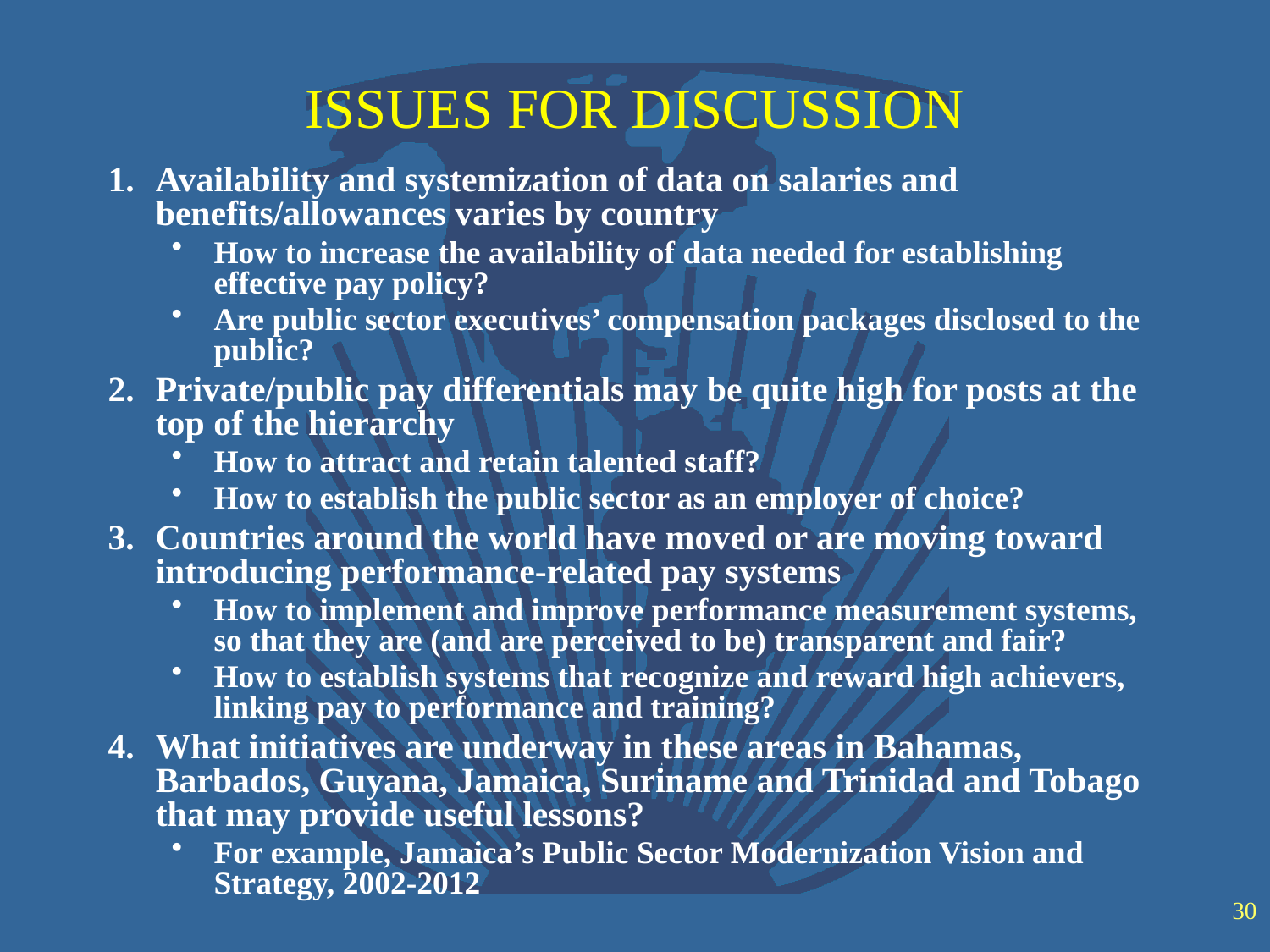

# ISSUES FOR DISCUSSION
Availability and systemization of data on salaries and benefits/allowances varies by country
How to increase the availability of data needed for establishing effective pay policy?
Are public sector executives’ compensation packages disclosed to the public?
Private/public pay differentials may be quite high for posts at the top of the hierarchy
How to attract and retain talented staff?
How to establish the public sector as an employer of choice?
Countries around the world have moved or are moving toward introducing performance-related pay systems
How to implement and improve performance measurement systems, so that they are (and are perceived to be) transparent and fair?
How to establish systems that recognize and reward high achievers, linking pay to performance and training?
What initiatives are underway in these areas in Bahamas, Barbados, Guyana, Jamaica, Suriname and Trinidad and Tobago that may provide useful lessons?
For example, Jamaica’s Public Sector Modernization Vision and Strategy, 2002-2012

30